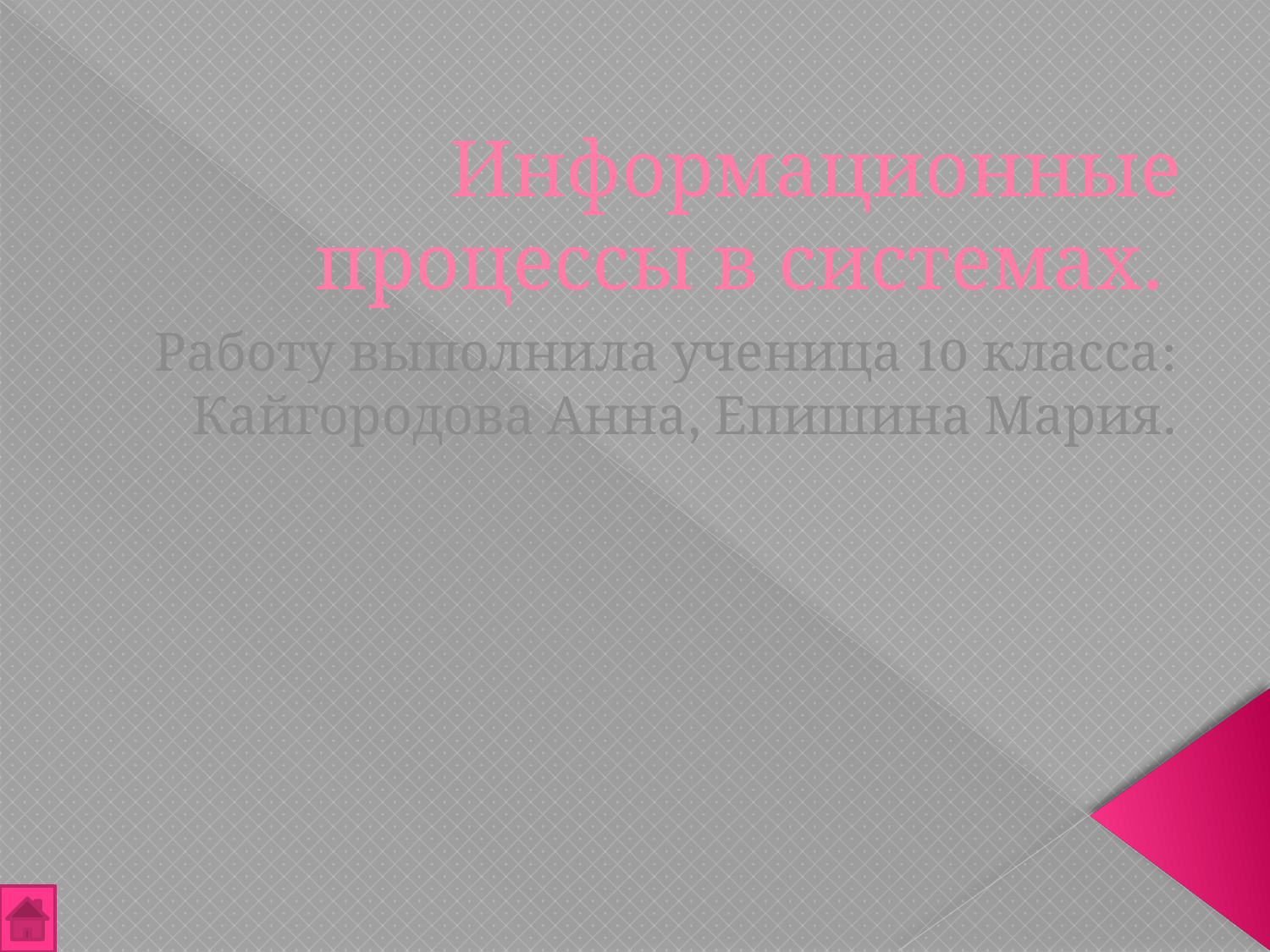

# Информационные процессы в системах.
Работу выполнила ученица 10 класса: Кайгородова Анна, Епишина Мария.